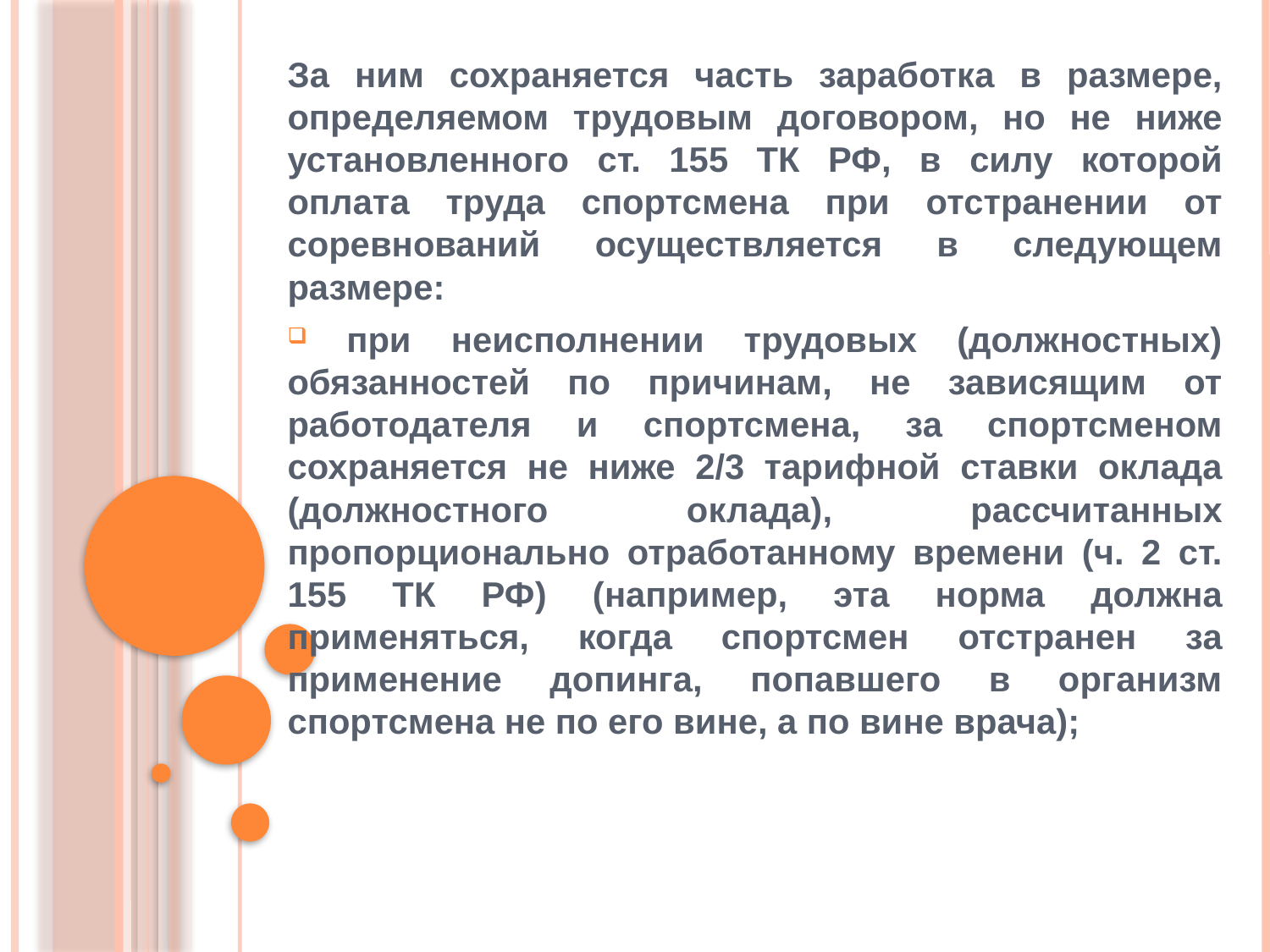

За ним сохраняется часть заработка в размере, определяемом трудовым договором, но не ниже установленного ст. 155 ТК РФ, в силу которой оплата труда спортсмена при отстранении от соревнований осуществляется в следующем размере:
 при неисполнении трудовых (должностных) обязанностей по причинам, не зависящим от работодателя и спортсмена, за спортсменом сохраняется не ниже 2/3 тарифной ставки оклада (должностного оклада), рассчитанных пропорционально отработанному времени (ч. 2 ст. 155 ТК РФ) (например, эта норма должна применяться, когда спортсмен отстранен за применение допинга, попавшего в организм спортсмена не по его вине, а по вине врача);